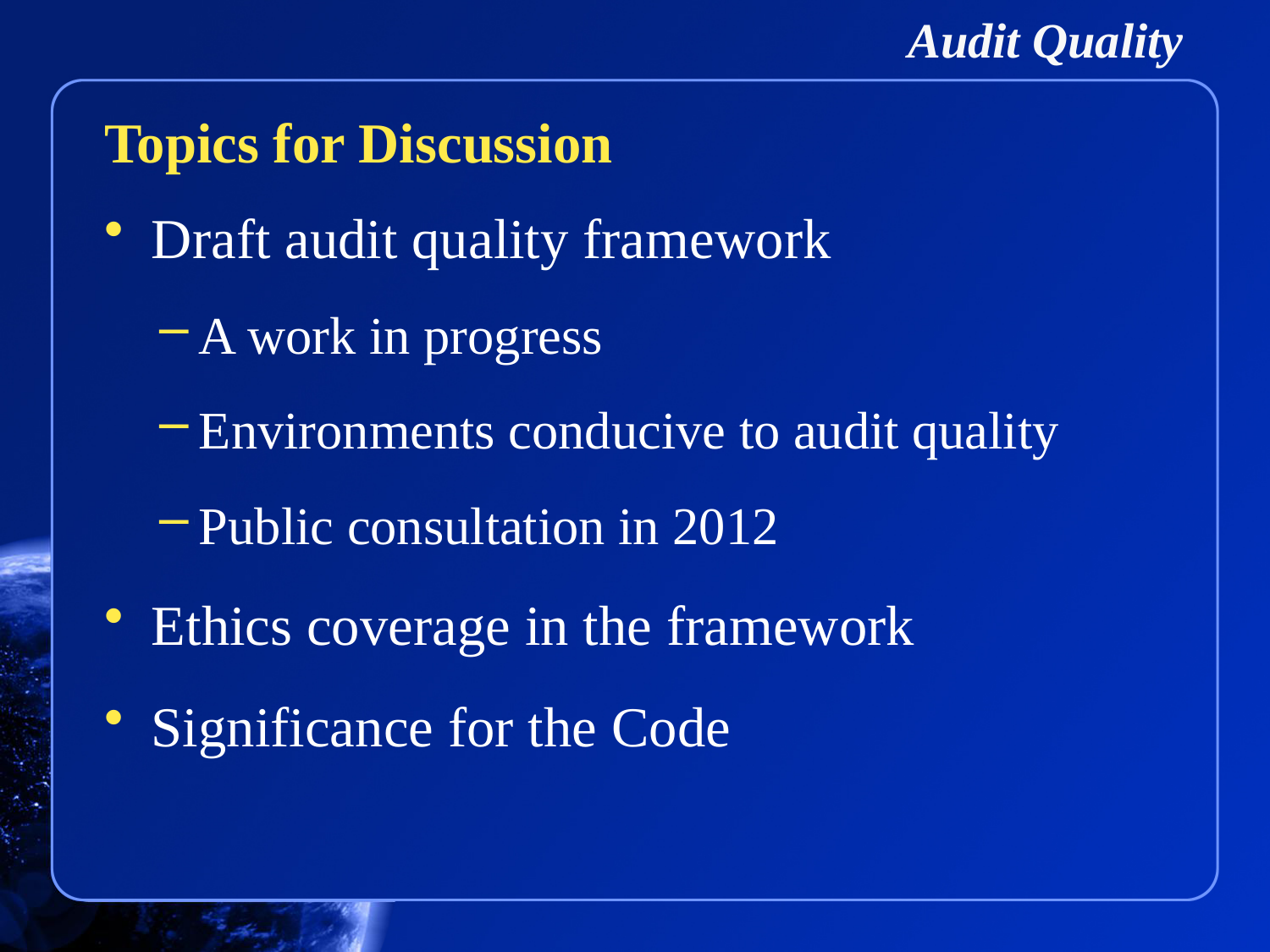

# Audit Quality
Topics for Discussion
Draft audit quality framework
A work in progress
Environments conducive to audit quality
Public consultation in 2012
Ethics coverage in the framework
Significance for the Code